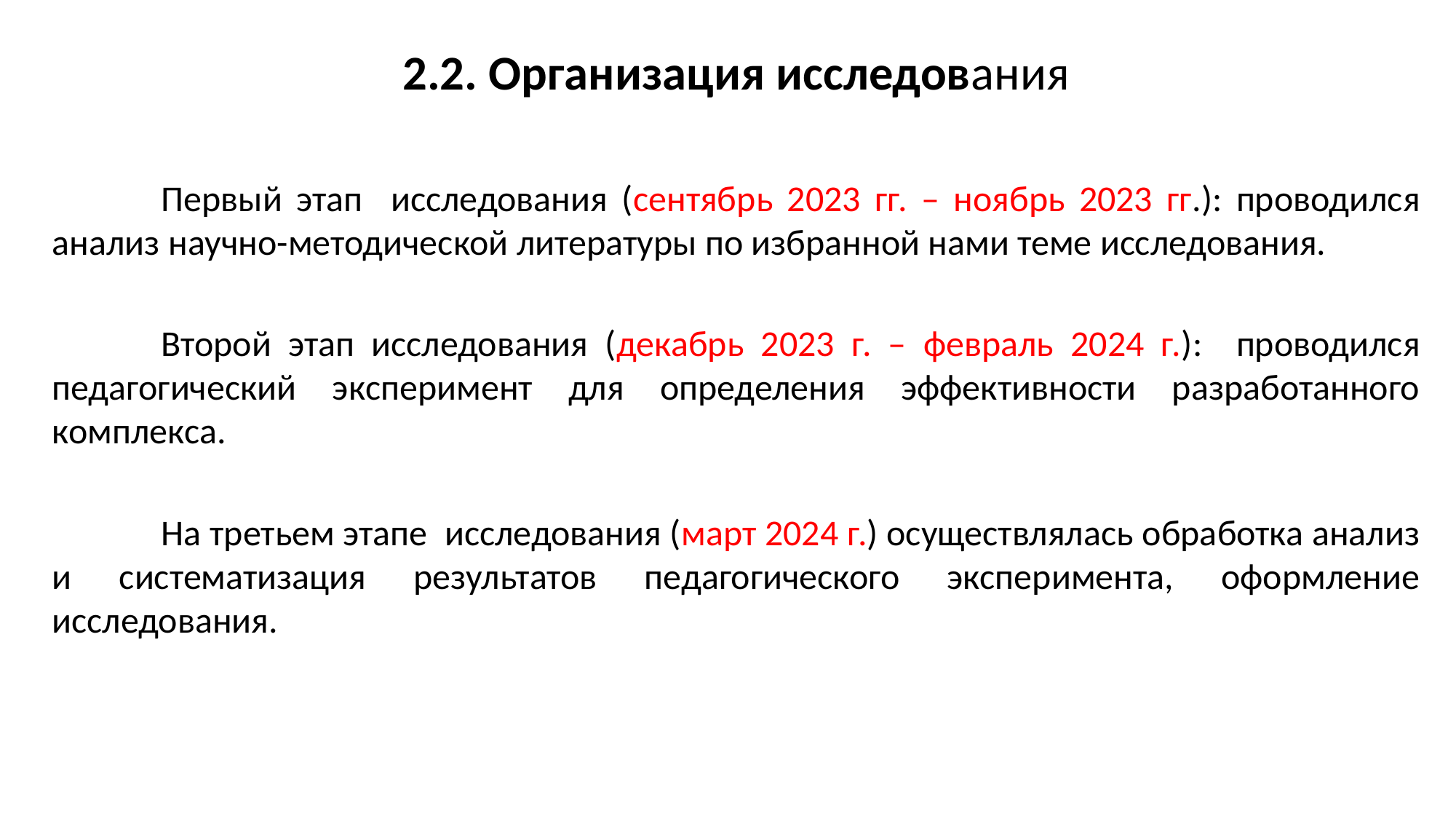

2.2. Организация исследования

	Первый этап  исследования (сентябрь 2023 гг. – ноябрь 2023 гг.): проводился анализ научно-методической литературы по избранной нами теме исследования.

	Второй этап исследования (декабрь 2023 г. – февраль 2024 г.):  проводился педагогический эксперимент для определения эффективности разработанного комплекса.

	На третьем этапе  исследования (март 2024 г.) осуществлялась обработка анализ и систематизация результатов педагогического эксперимента, оформление исследования.

#